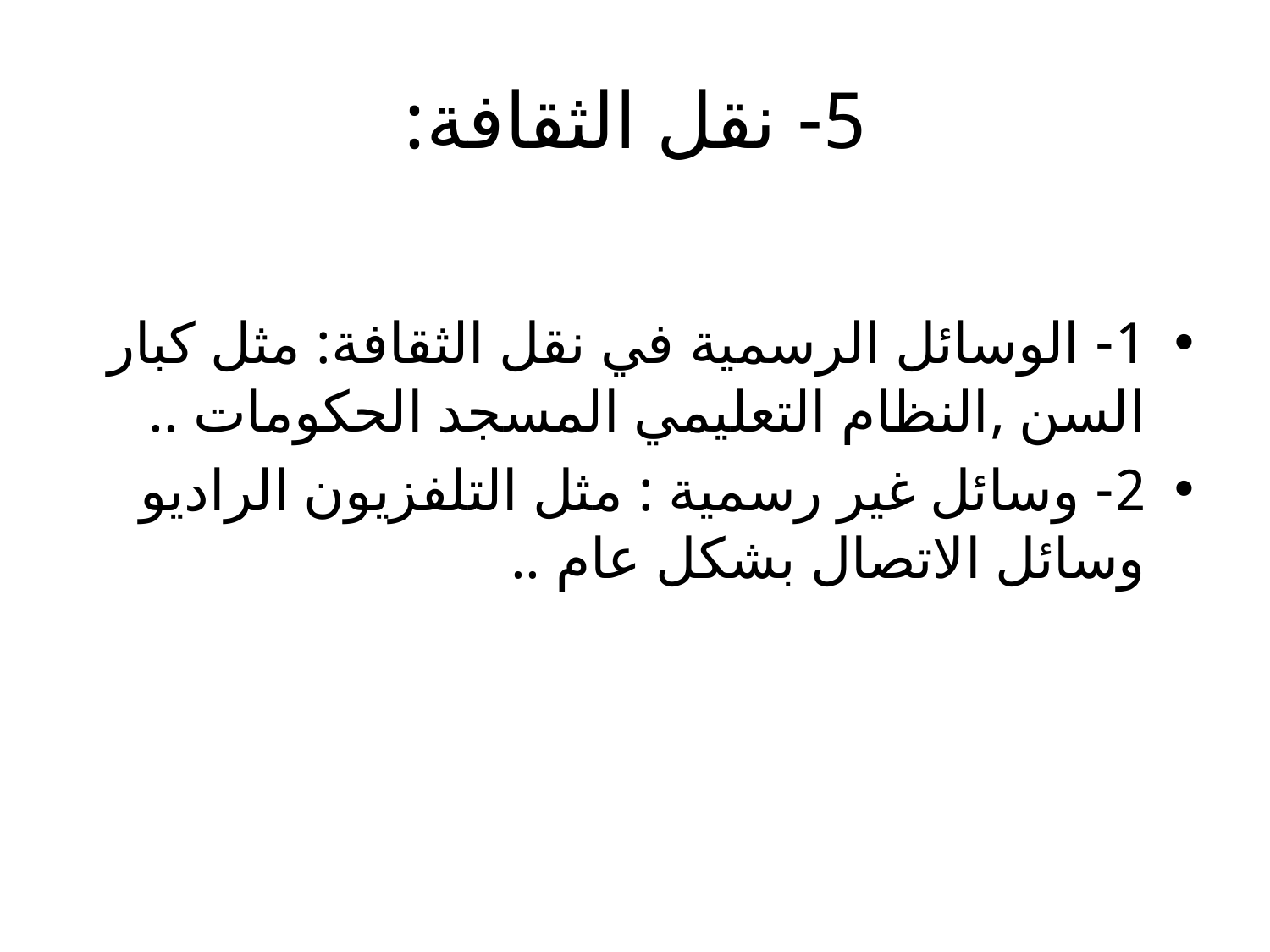

# 5- نقل الثقافة:

1- الوسائل الرسمية في نقل الثقافة: مثل كبار السن ,النظام التعليمي المسجد الحكومات ..
2- وسائل غير رسمية : مثل التلفزيون الراديو وسائل الاتصال بشكل عام ..